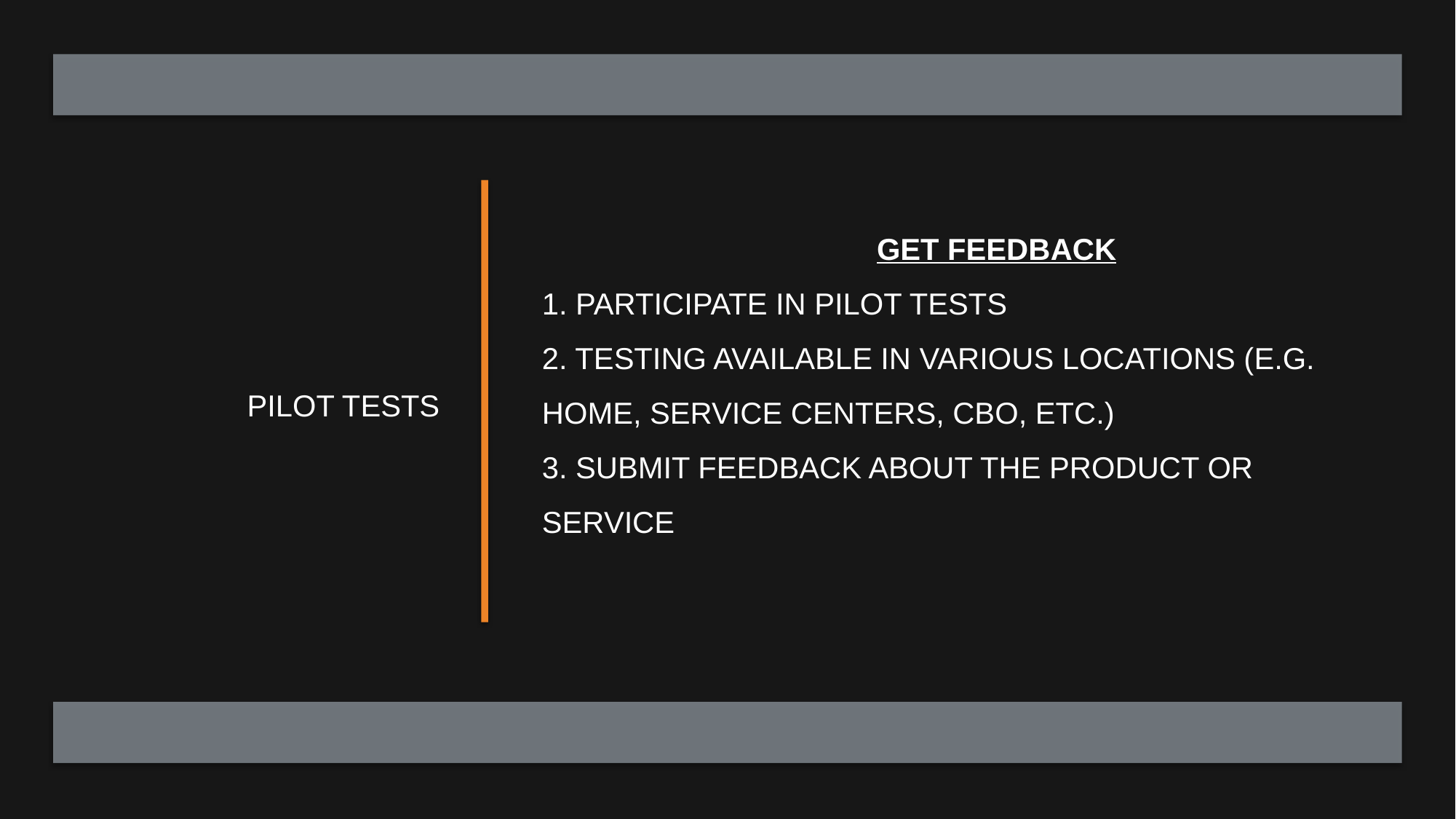

pilot tests
# Get feedback 1. Participate in pilot tests 2. Testing available in various locations (e.g. home, Service Centers, CBO, etc.) 3. Submit feedback about the Product or Service